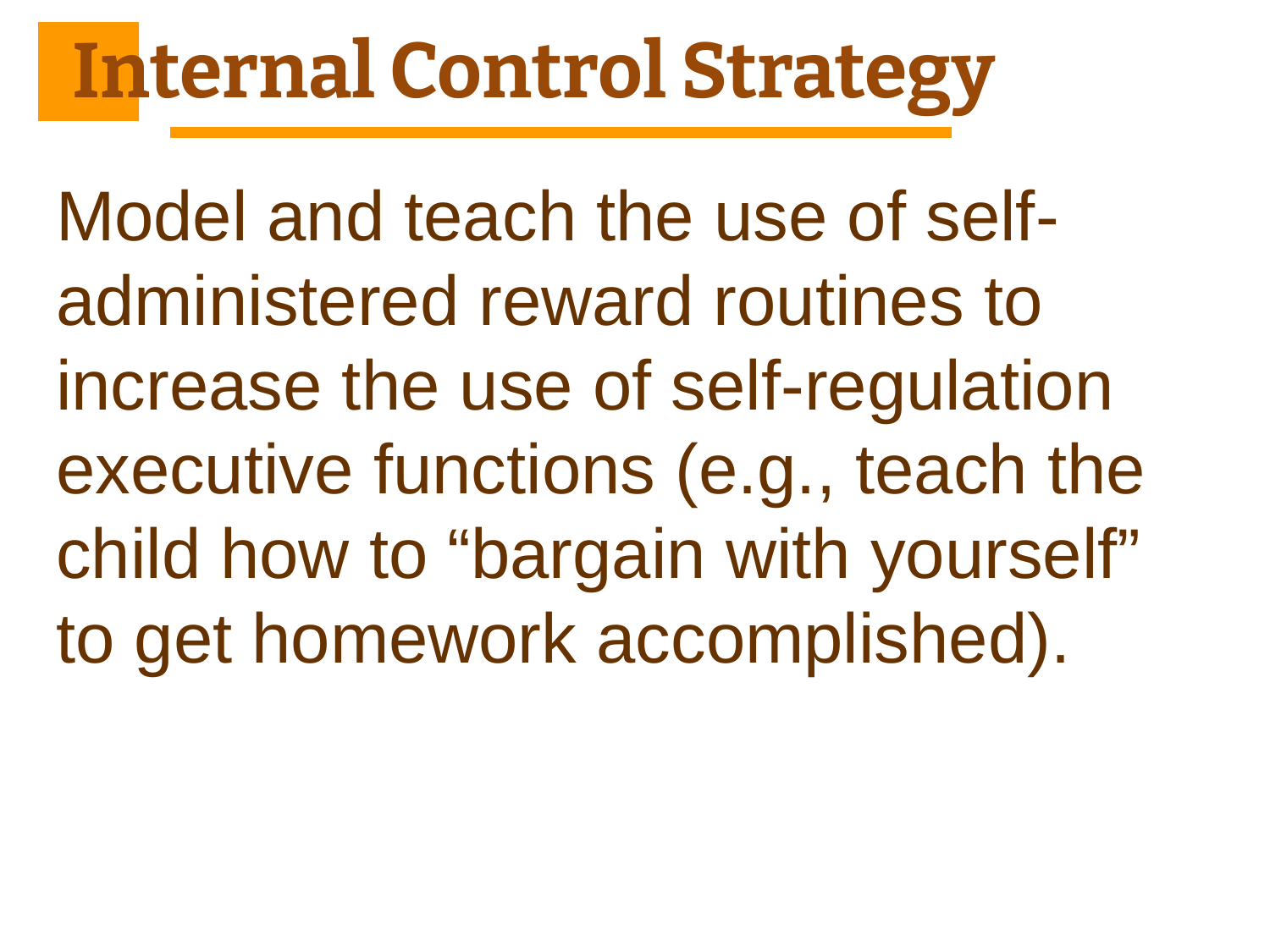

# Internal Control Strategy

Model and teach the use of self-administered reward routines to increase the use of self-regulation executive functions (e.g., teach the child how to “bargain with yourself” to get homework accomplished).